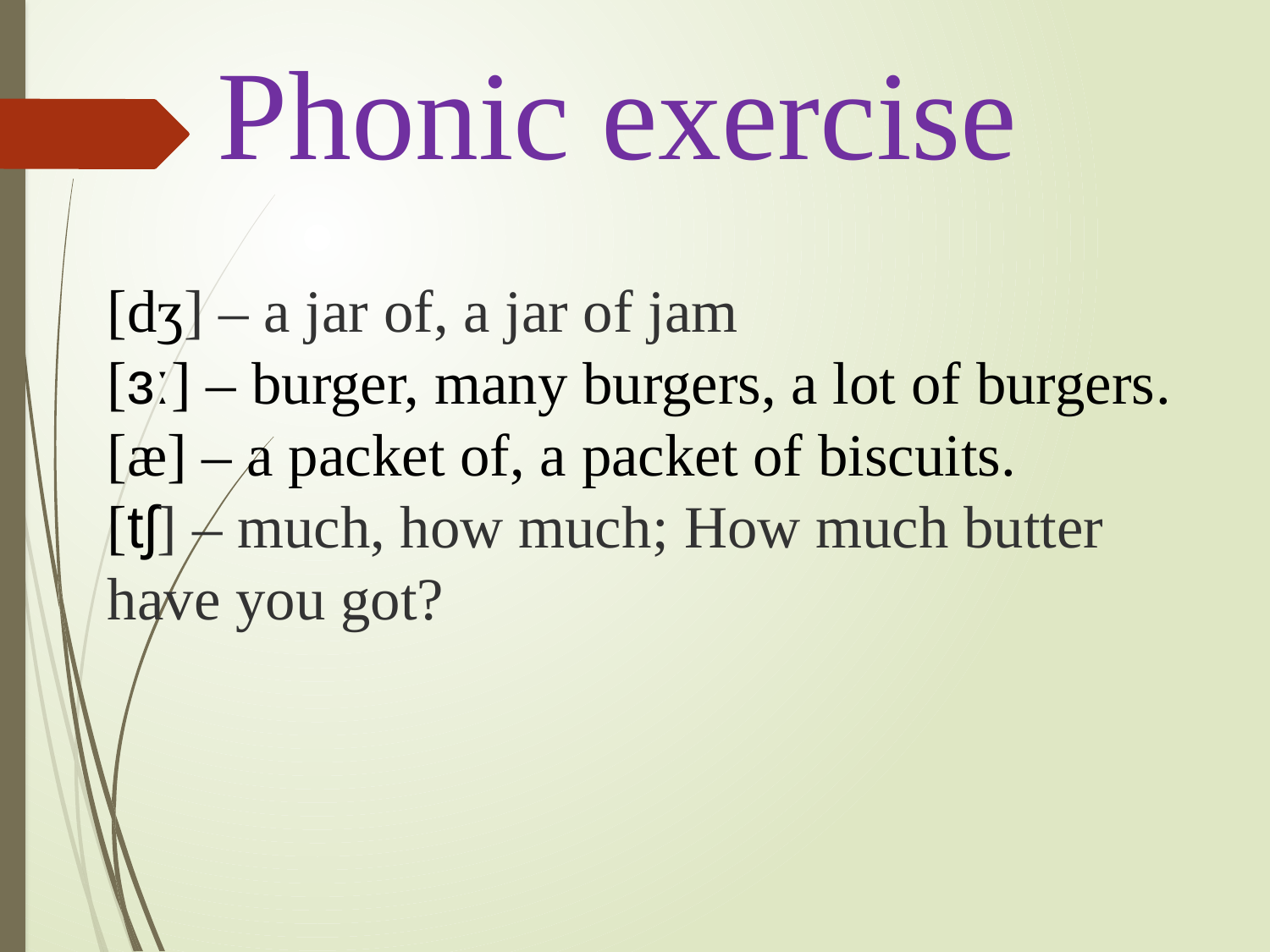

Phonic exercise
[dʒ] – a jar of, a jar of jam
[ɜː] – burger, many burgers, a lot of burgers.
[æ] – a packet of, a packet of biscuits.
[tʃ] – much, how much; How much butter have you got?